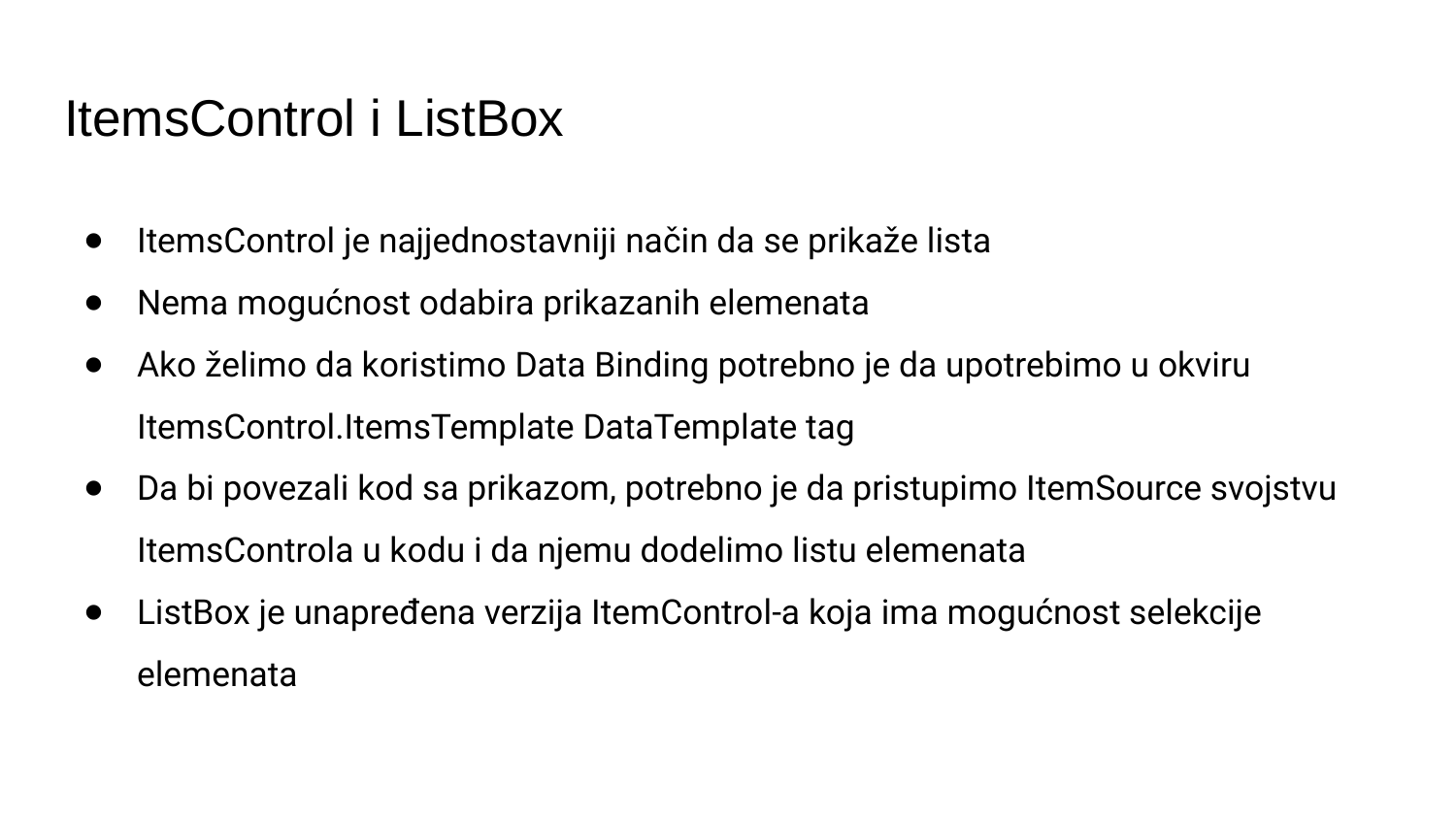

# ItemsControl i ListBox
ItemsControl je najjednostavniji način da se prikaže lista
Nema mogućnost odabira prikazanih elemenata
Ako želimo da koristimo Data Binding potrebno je da upotrebimo u okviru ItemsControl.ItemsTemplate DataTemplate tag
Da bi povezali kod sa prikazom, potrebno je da pristupimo ItemSource svojstvu ItemsControla u kodu i da njemu dodelimo listu elemenata
ListBox je unapređena verzija ItemControl-a koja ima mogućnost selekcije elemenata